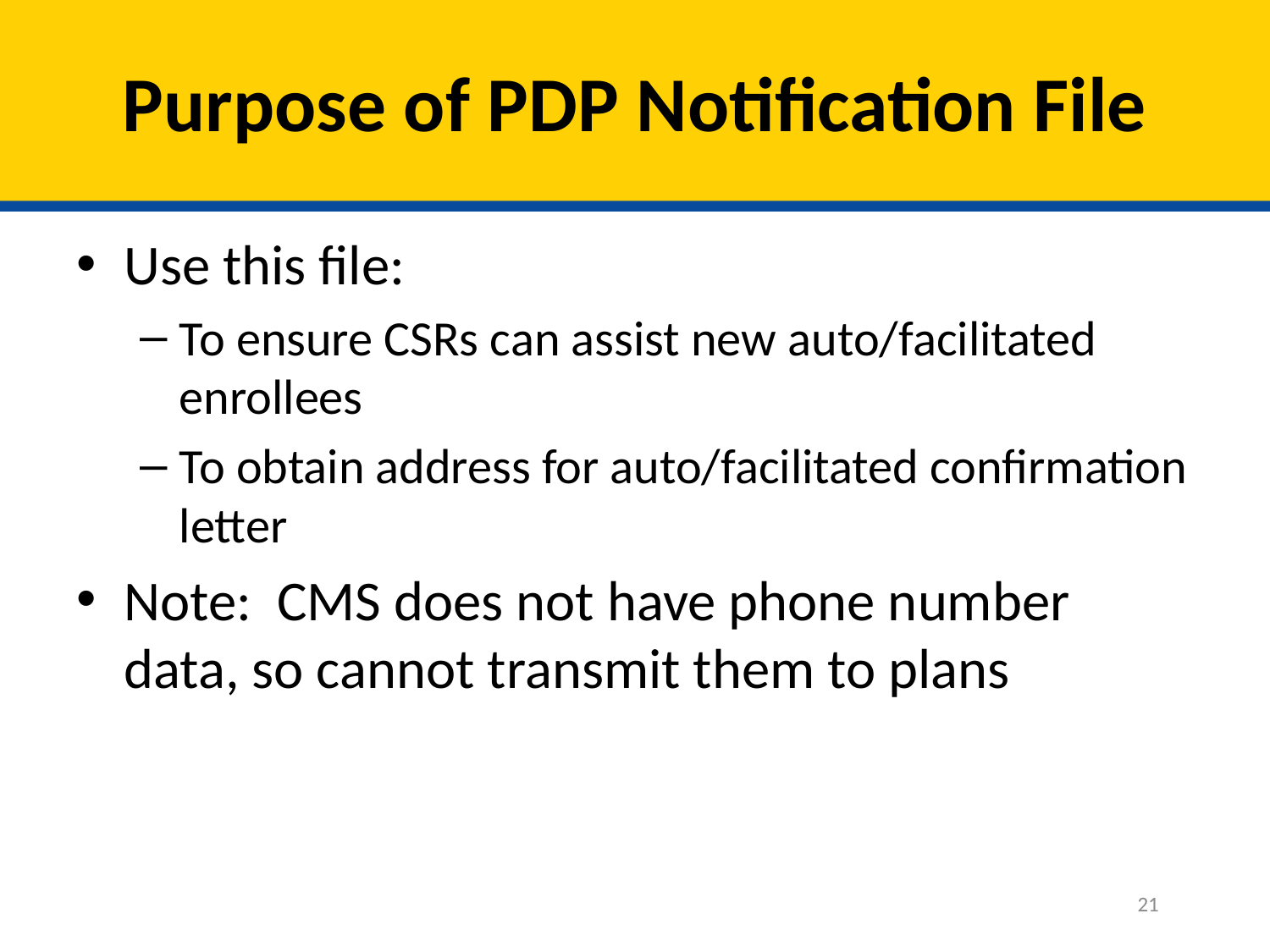

# Purpose of PDP Notification File
Use this file:
To ensure CSRs can assist new auto/facilitated enrollees
To obtain address for auto/facilitated confirmation letter
Note:  CMS does not have phone number data, so cannot transmit them to plans
21